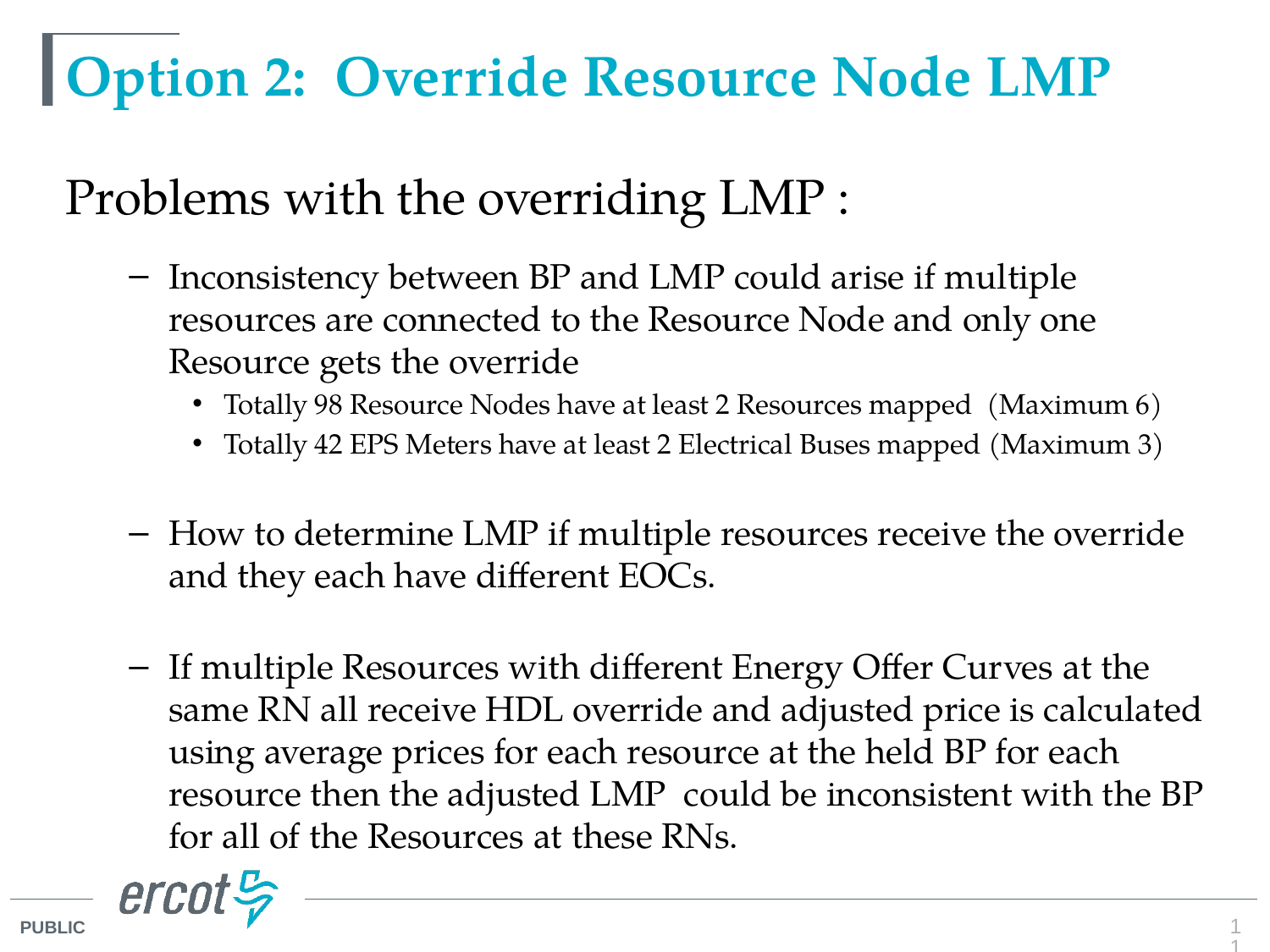

# Option 2:  Override Resource Node LMP
Problems with the overriding LMP :

Inconsistency between BP and LMP could arise if multiple resources are connected to the Resource Node and only one Resource gets the override
Totally 98 Resource Nodes have at least 2 Resources mapped  (Maximum 6)
Totally 42 EPS Meters have at least 2 Electrical Buses mapped (Maximum 3)

How to determine LMP if multiple resources receive the override and they each have different EOCs.

If multiple Resources with different Energy Offer Curves at the same RN all receive HDL override and adjusted price is calculated using average prices for each resource at the held BP for each resource then the adjusted LMP  could be inconsistent with the BP for all of the Resources at these RNs.

11